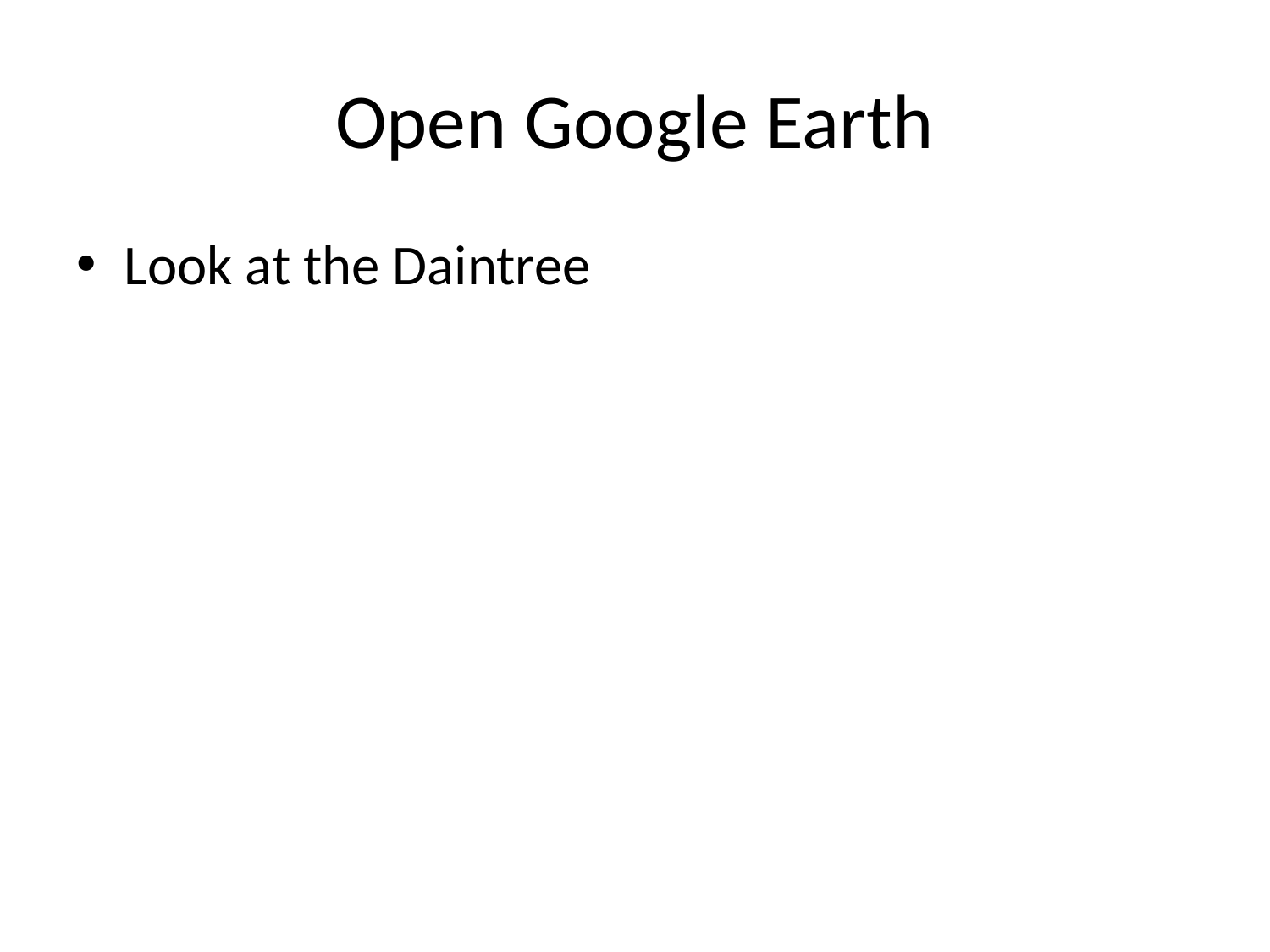

# Open Google Earth
Look at the Daintree